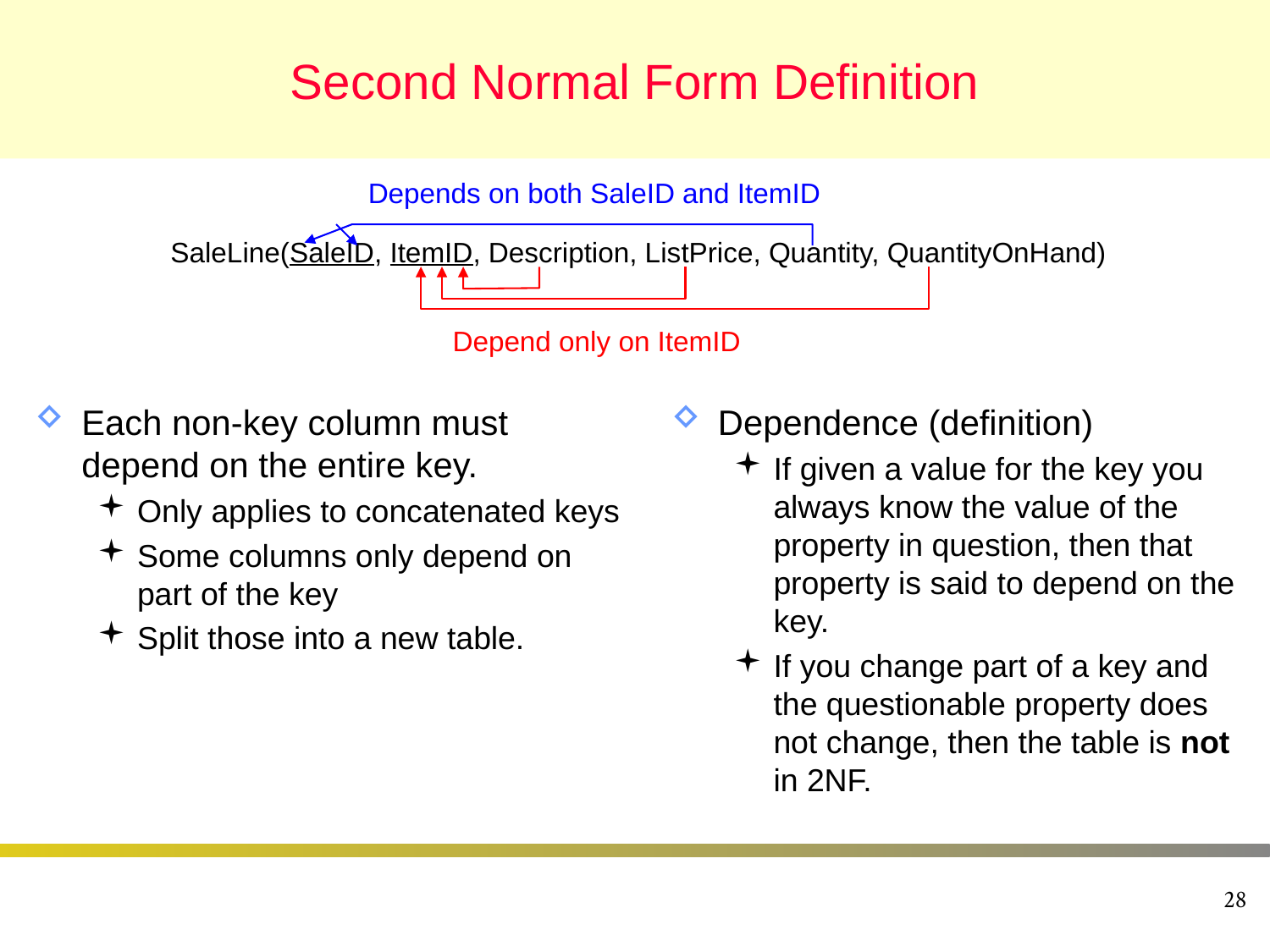

# Second Normal Form Definition
Depends on both SaleID and ItemID

SaleLine(SaleID, ItemID, Description, ListPrice, Quantity, QuantityOnHand)

Depend only on ItemID
Each non-key column must depend on the entire key.
Only applies to concatenated keys
Some columns only depend on part of the key
Split those into a new table.
Dependence (definition)
If given a value for the key you always know the value of the property in question, then that property is said to depend on the key.
If you change part of a key and the questionable property does not change, then the table is not in 2NF.
28